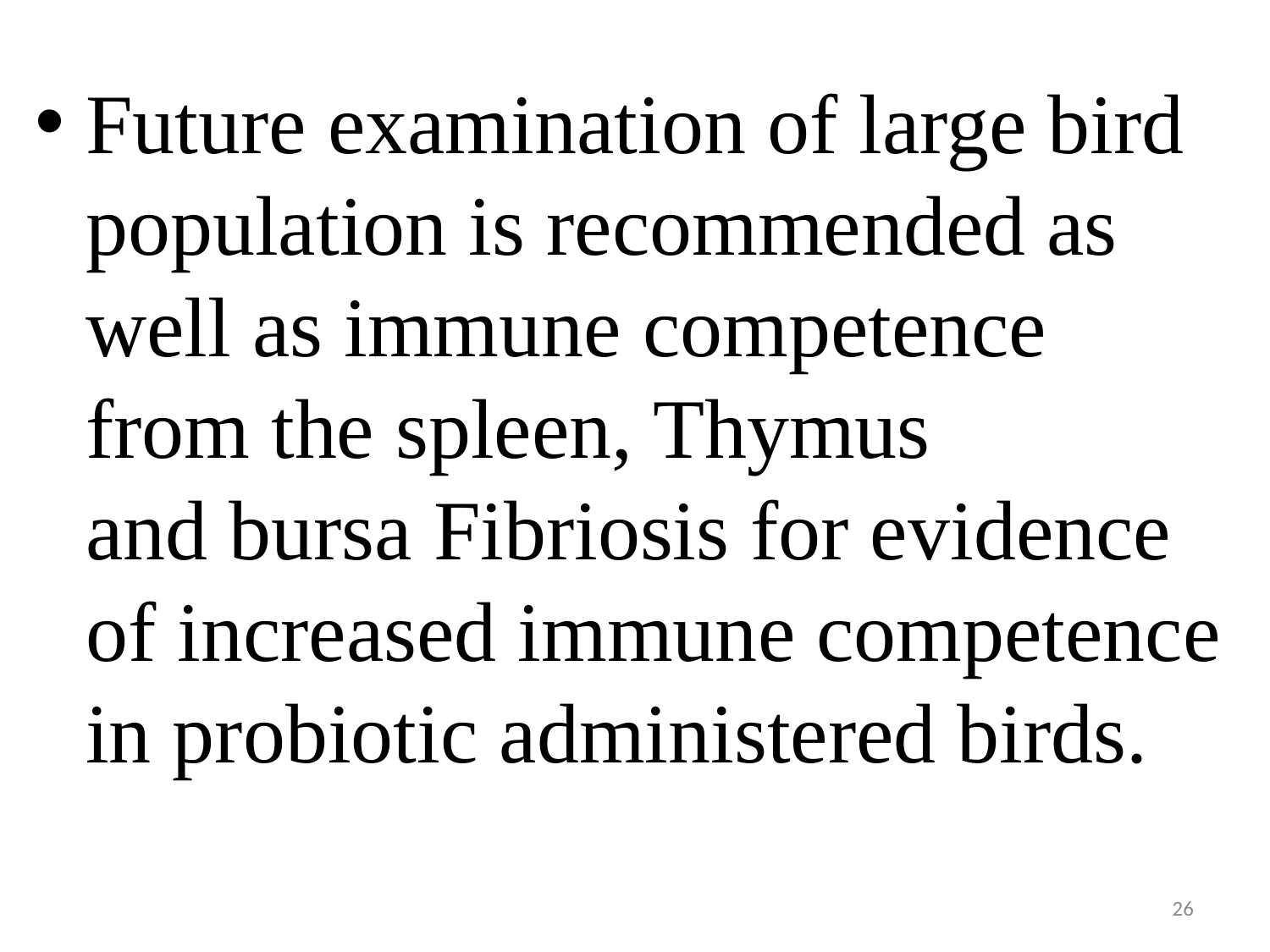

Future examination of large bird population is recommended as well as immune competence from the spleen, Thymus and bursa Fibriosis for evidence of increased immune competence in probiotic administered birds.

26